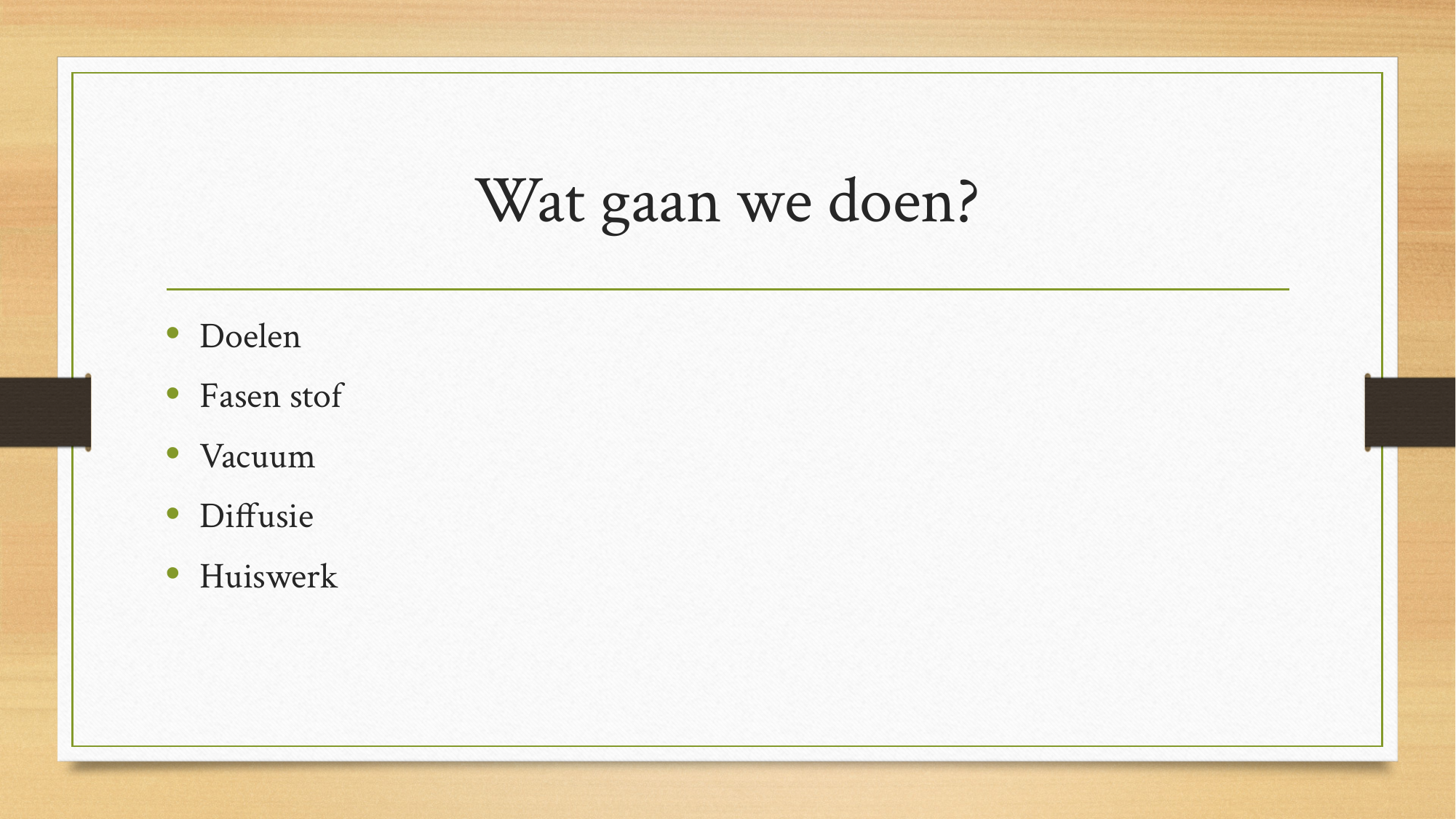

# Wat gaan we doen?
Doelen
Fasen stof
Vacuum
Diffusie
Huiswerk